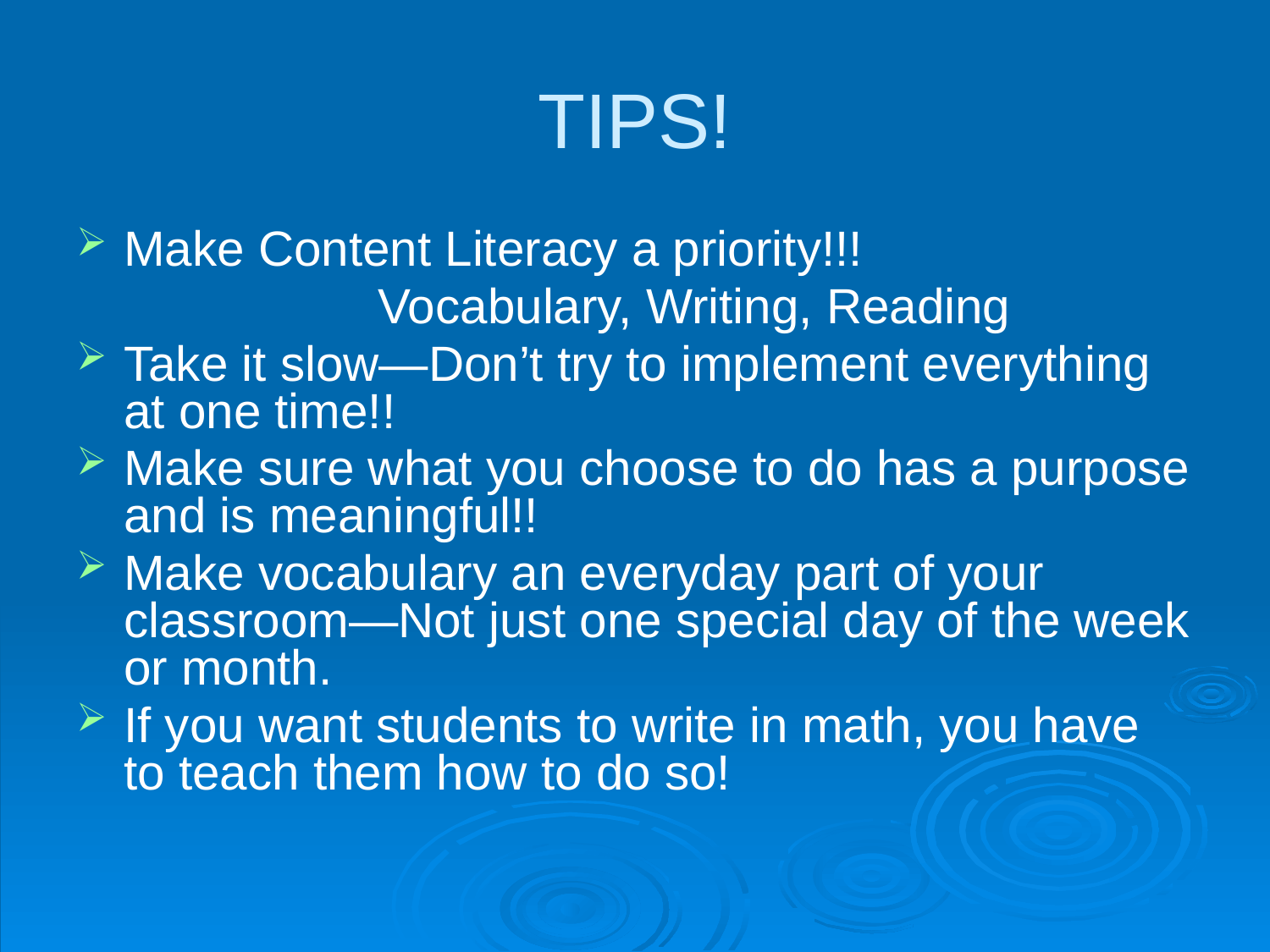

# TIPS!
Make Content Literacy a priority!!!
			Vocabulary, Writing, Reading
Take it slow—Don’t try to implement everything at one time!!
Make sure what you choose to do has a purpose and is meaningful!!
Make vocabulary an everyday part of your classroom—Not just one special day of the week or month.
If you want students to write in math, you have to teach them how to do so!